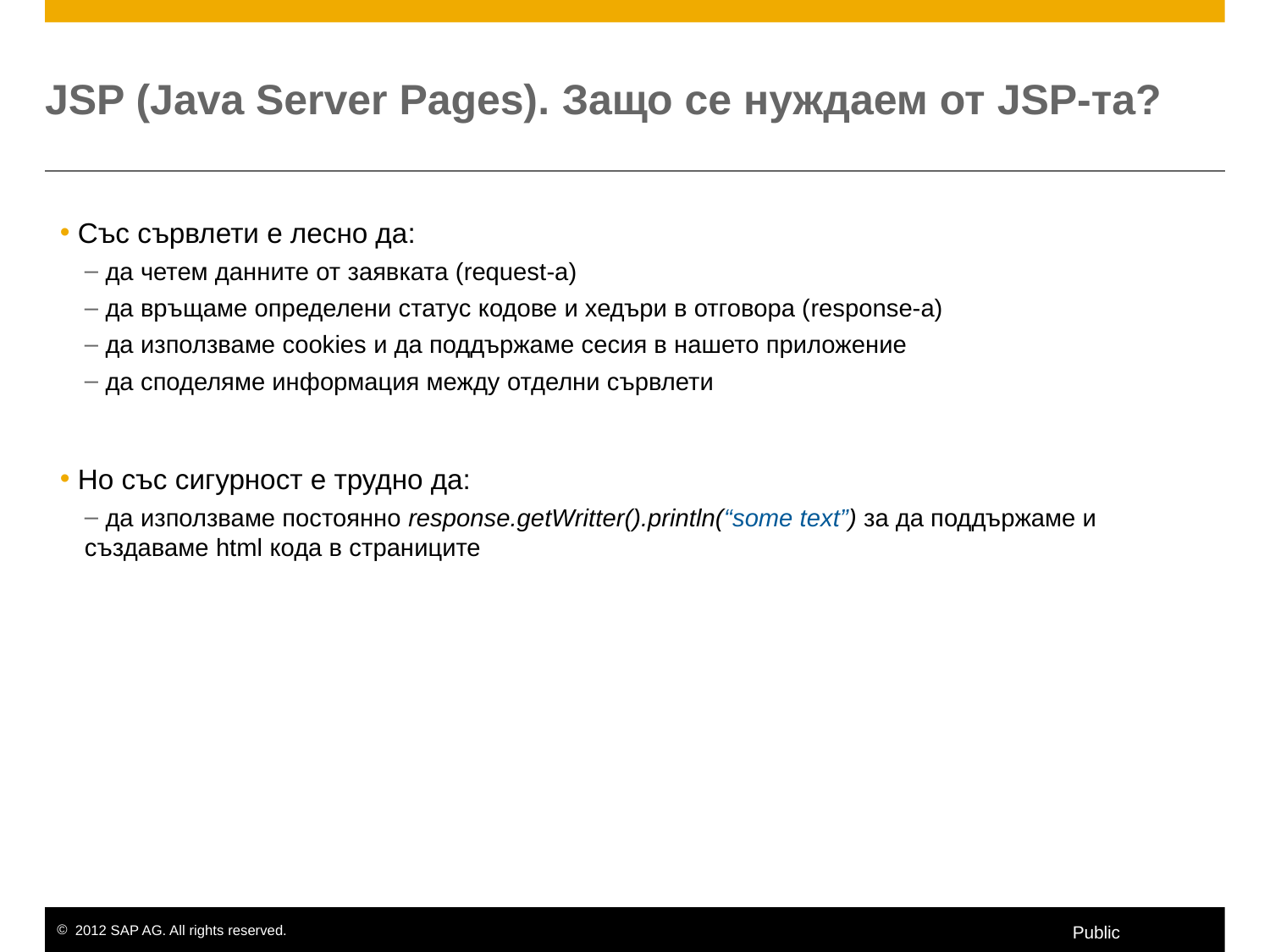

# JSP (Java Server Pages). Защо се нуждаем от JSP-та?
 Със сървлети е лесно да:
 да четем данните от заявката (request-а)
 да връщаме определени статус кодове и хедъри в отговора (response-a)
 да използваме cookies и да поддържаме сесия в нашето приложение
 да споделяме информация между отделни сървлети

 Но със сигурност е трудно да:
 да използваме постоянно response.getWritter().println(“some text”) за да поддържаме и създаваме html кода в страниците